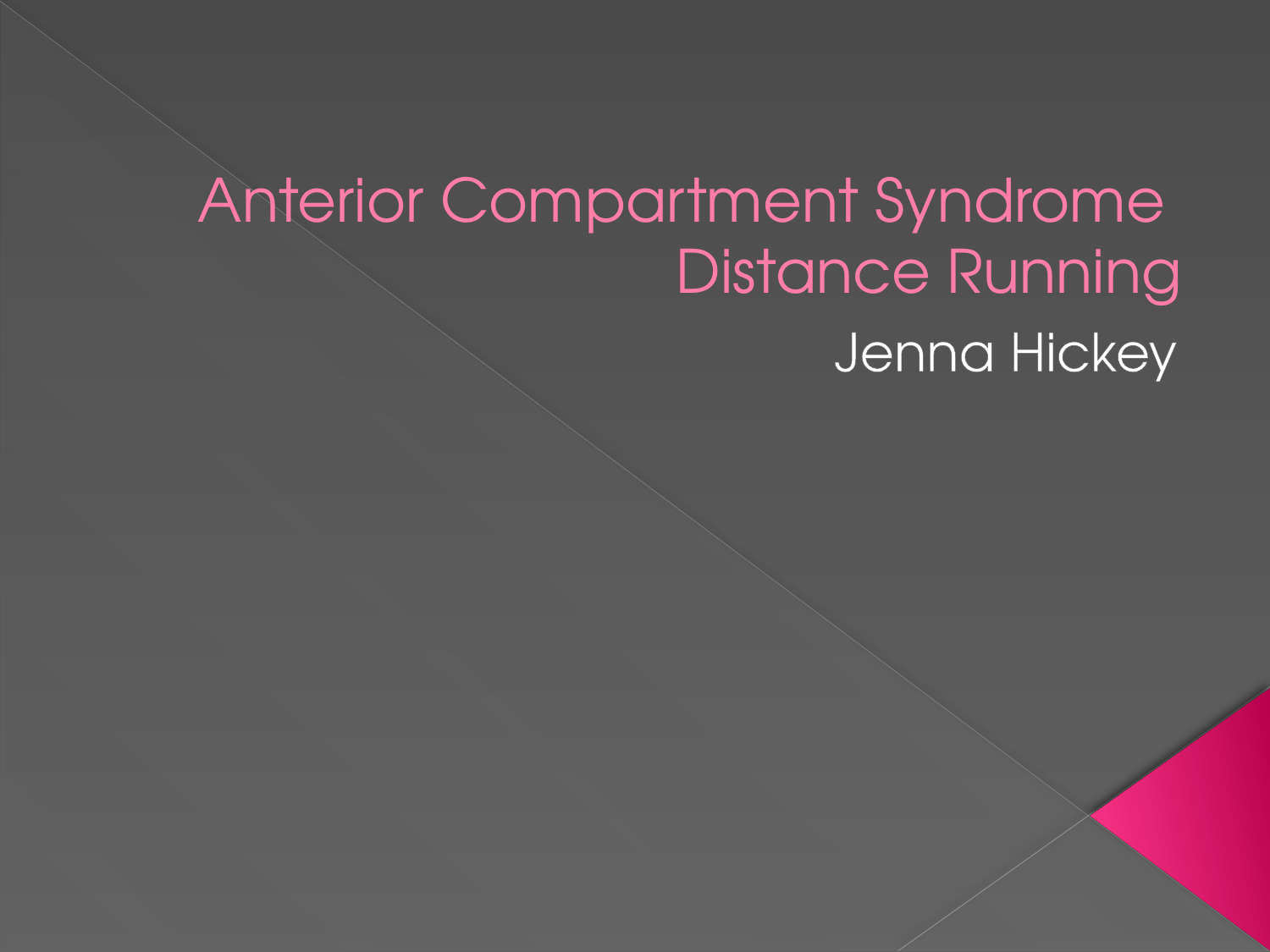

# Anterior Compartment Syndrome Distance Running
Jenna Hickey